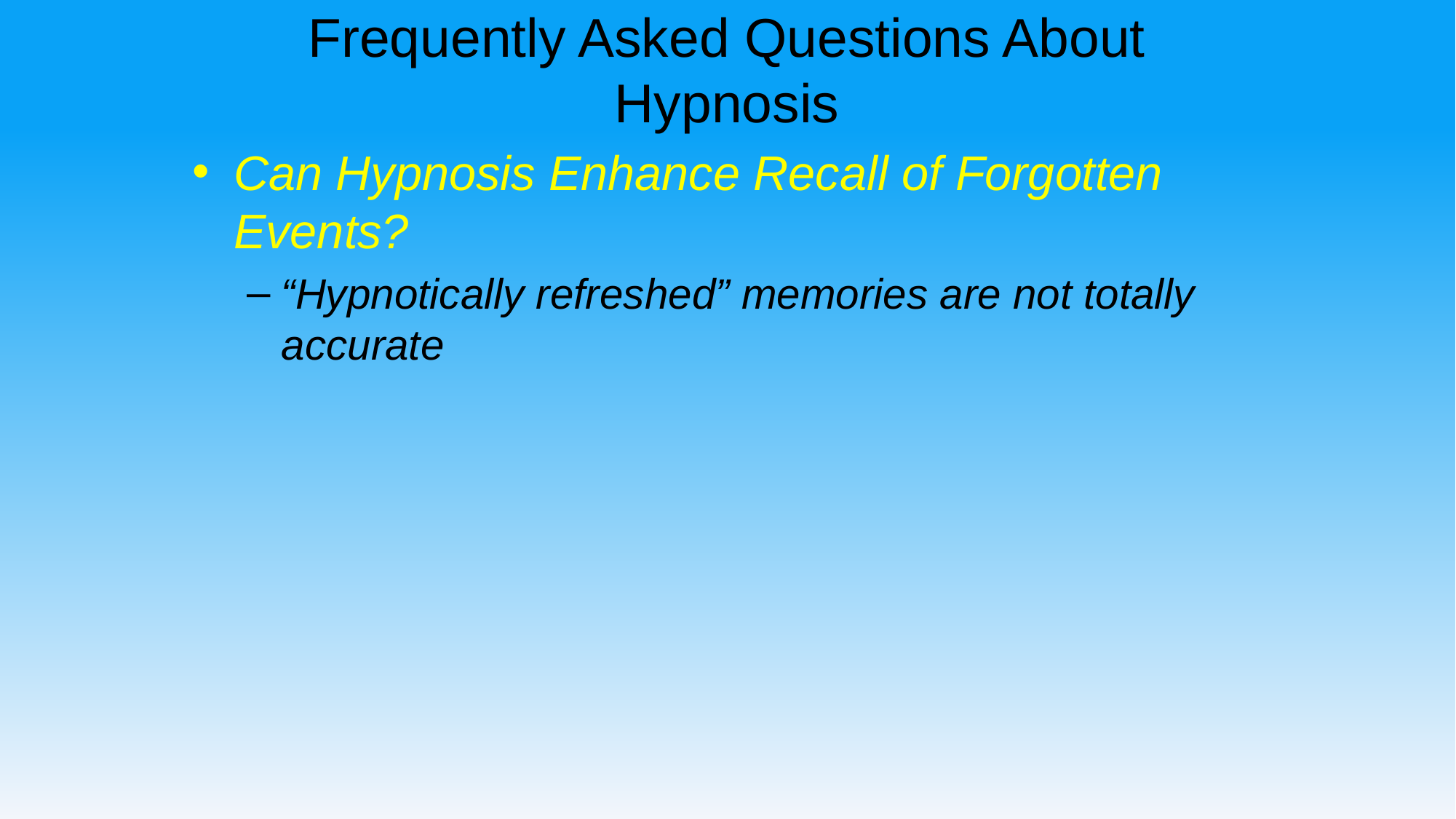

# Frequently Asked Questions About Hypnosis
Can Hypnosis Enhance Recall of Forgotten Events?
“Hypnotically refreshed” memories are not totally accurate